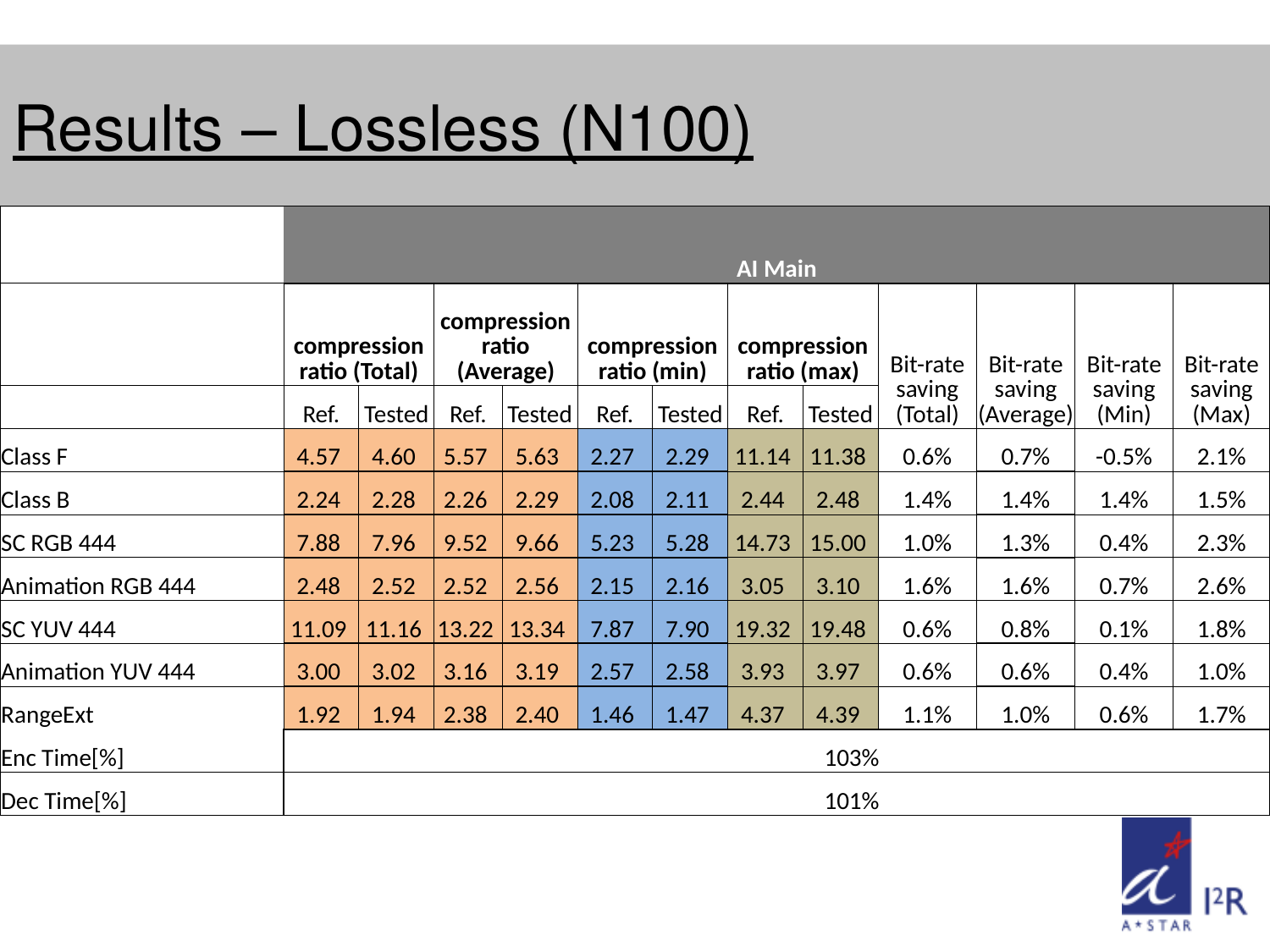

# Results – Lossless (N100)
|  | AI Main |  |  |  |  |  |  |  |  |  |  |  |
| --- | --- | --- | --- | --- | --- | --- | --- | --- | --- | --- | --- | --- |
|  | compression ratio (Total) |  | compression ratio (Average) |  | compression ratio (min) |  | compression ratio (max) |  | Bit-rate saving (Total) | Bit-rate saving (Average) | Bit-rate saving (Min) | Bit-rate saving (Max) |
|  | Ref. | Tested | Ref. | Tested | Ref. | Tested | Ref. | Tested |  |  |  |  |
| Class F | 4.57 | 4.60 | 5.57 | 5.63 | 2.27 | 2.29 | 11.14 | 11.38 | 0.6% | 0.7% | -0.5% | 2.1% |
| Class B | 2.24 | 2.28 | 2.26 | 2.29 | 2.08 | 2.11 | 2.44 | 2.48 | 1.4% | 1.4% | 1.4% | 1.5% |
| SC RGB 444 | 7.88 | 7.96 | 9.52 | 9.66 | 5.23 | 5.28 | 14.73 | 15.00 | 1.0% | 1.3% | 0.4% | 2.3% |
| Animation RGB 444 | 2.48 | 2.52 | 2.52 | 2.56 | 2.15 | 2.16 | 3.05 | 3.10 | 1.6% | 1.6% | 0.7% | 2.6% |
| SC YUV 444 | 11.09 | 11.16 | 13.22 | 13.34 | 7.87 | 7.90 | 19.32 | 19.48 | 0.6% | 0.8% | 0.1% | 1.8% |
| Animation YUV 444 | 3.00 | 3.02 | 3.16 | 3.19 | 2.57 | 2.58 | 3.93 | 3.97 | 0.6% | 0.6% | 0.4% | 1.0% |
| RangeExt | 1.92 | 1.94 | 2.38 | 2.40 | 1.46 | 1.47 | 4.37 | 4.39 | 1.1% | 1.0% | 0.6% | 1.7% |
| Enc Time[%] |  |  | 103% |  |  |  |  |  |  |  |  |  |
| Dec Time[%] |  |  | 101% |  |  |  |  |  |  |  |  |  |